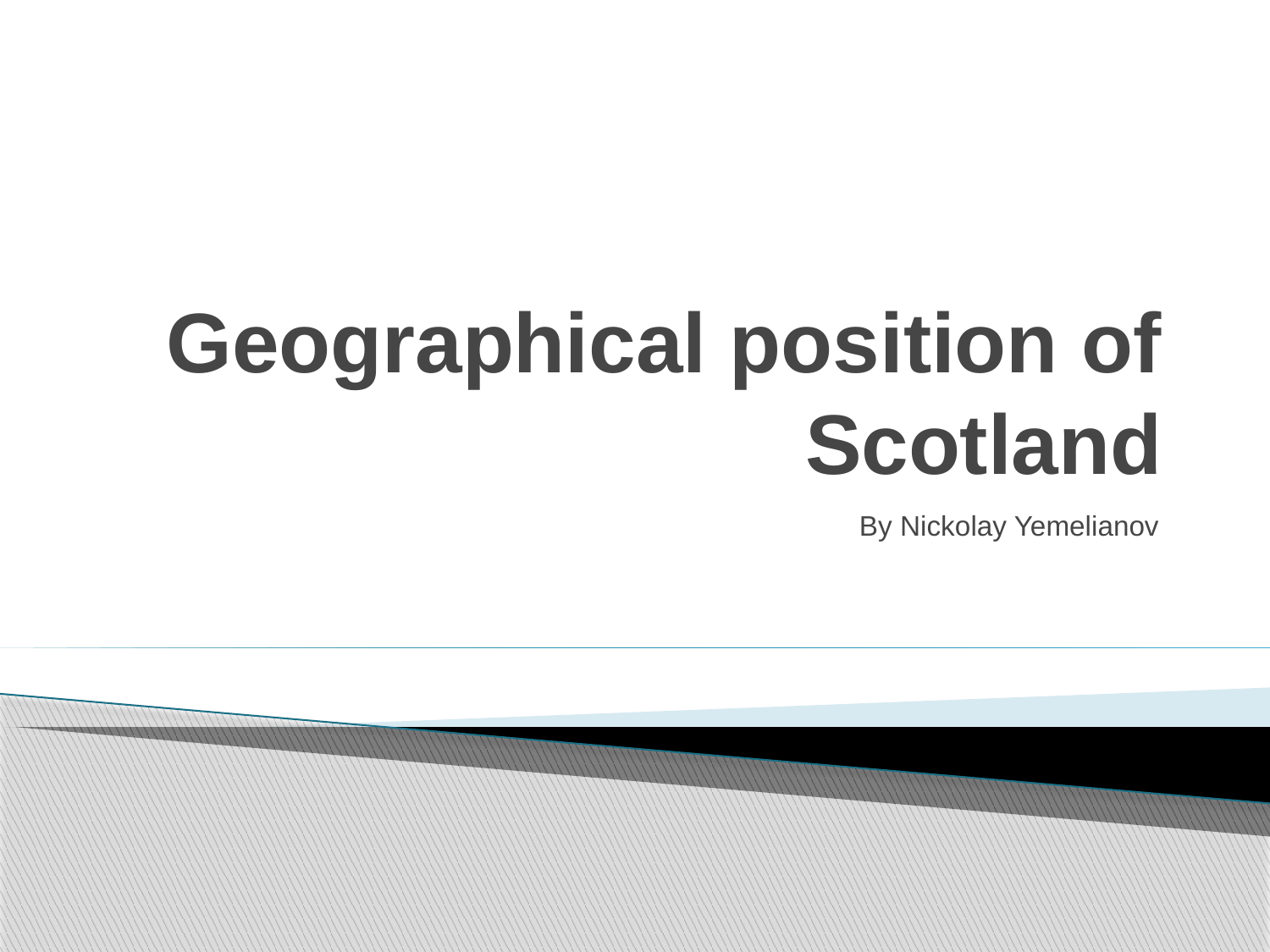

# Geographical position of Scotland
By Nickolay Yemelianov